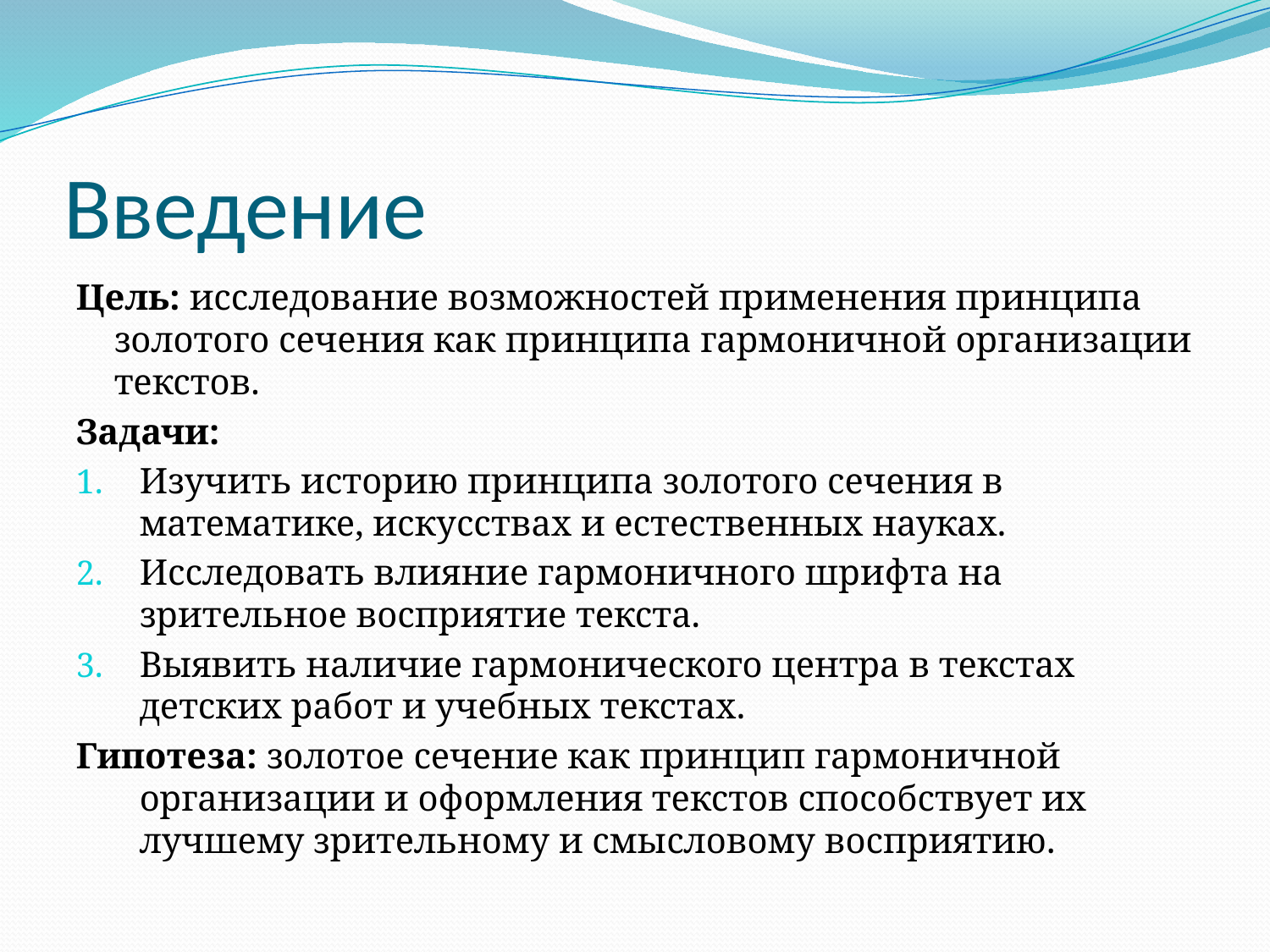

# Введение
Цель: исследование возможностей применения принципа золотого сечения как принципа гармоничной организации текстов.
Задачи:
Изучить историю принципа золотого сечения в математике, искусствах и естественных науках.
Исследовать влияние гармоничного шрифта на зрительное восприятие текста.
Выявить наличие гармонического центра в текстах детских работ и учебных текстах.
Гипотеза: золотое сечение как принцип гармоничной организации и оформления текстов способствует их лучшему зрительному и смысловому восприятию.